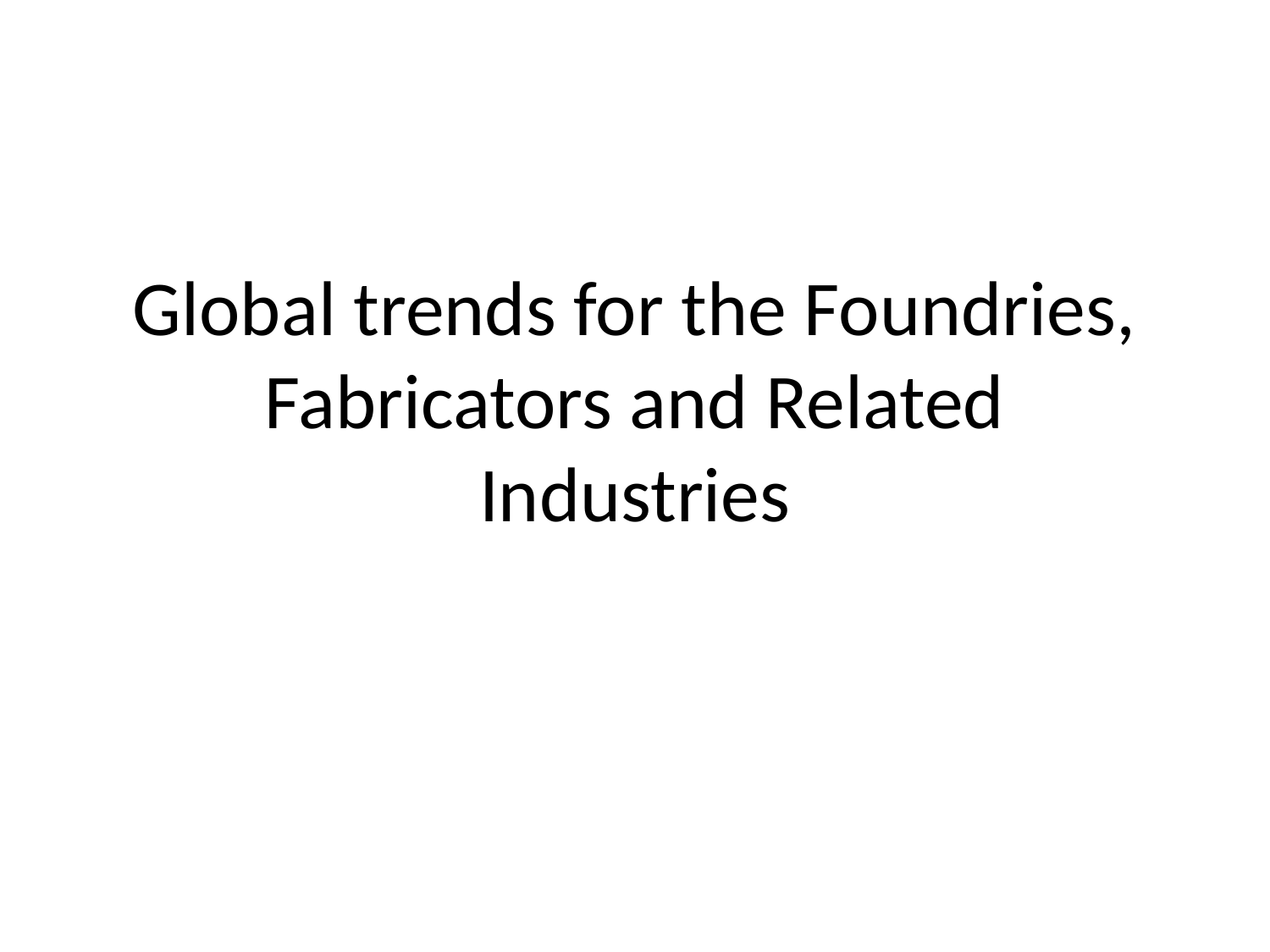

# Global trends for the Foundries, Fabricators and Related Industries